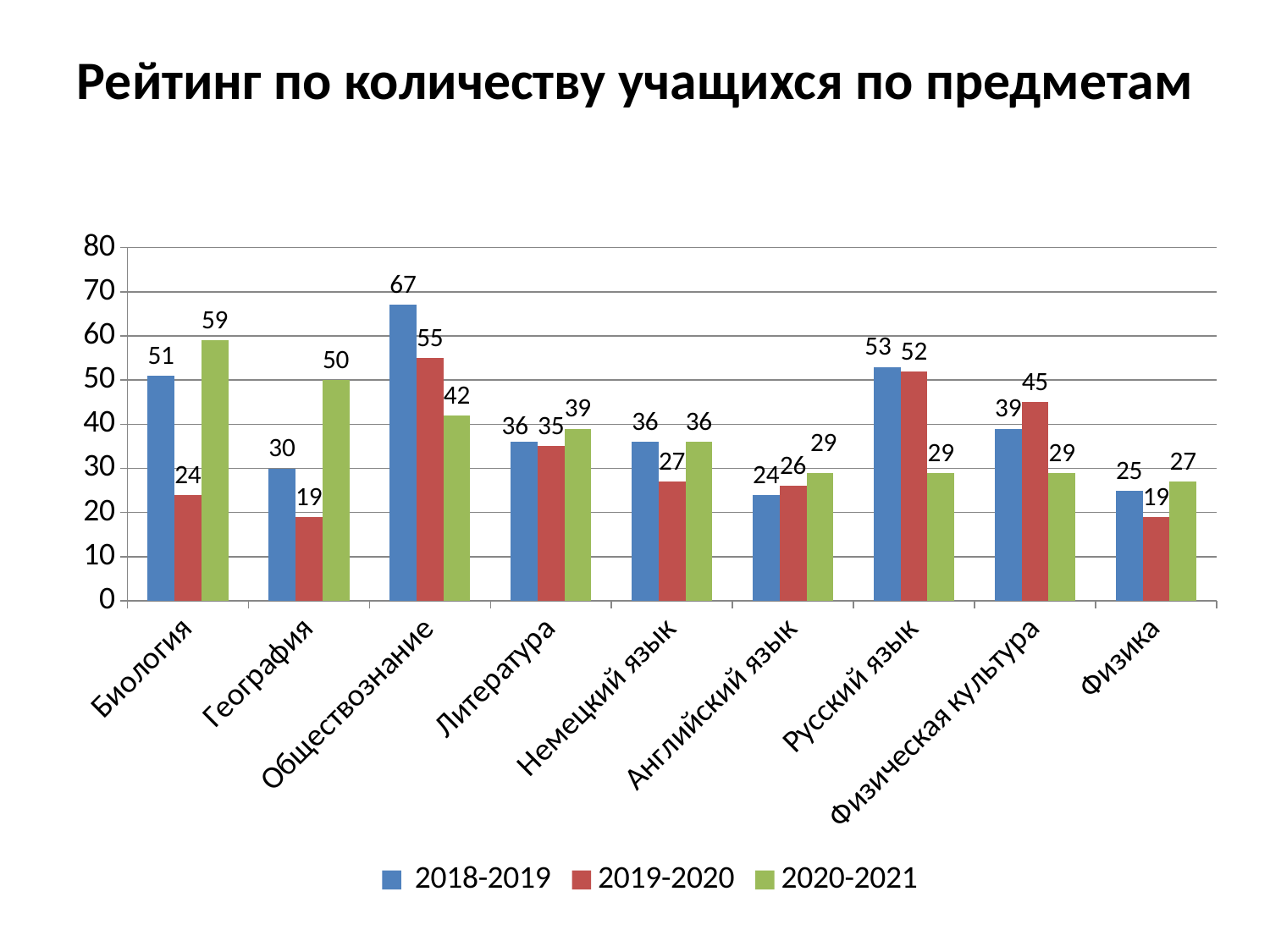

# Рейтинг по количеству учащихся по предметам

### Chart

| Category |  2018-2019 | 2019-2020 | 2020-2021 |
|---|---|---|---|
| Биология | 51.0 | 24.0 | 59.0 |
| География | 30.0 | 19.0 | 50.0 |
| Обществознание | 67.0 | 55.0 | 42.0 |
| Литература | 36.0 | 35.0 | 39.0 |
| Немецкий язык | 36.0 | 27.0 | 36.0 |
| Английский язык | 24.0 | 26.0 | 29.0 |
| Русский язык | 53.0 | 52.0 | 29.0 |
| Физическая культура | 39.0 | 45.0 | 29.0 |
| Физика | 25.0 | 19.0 | 27.0 |